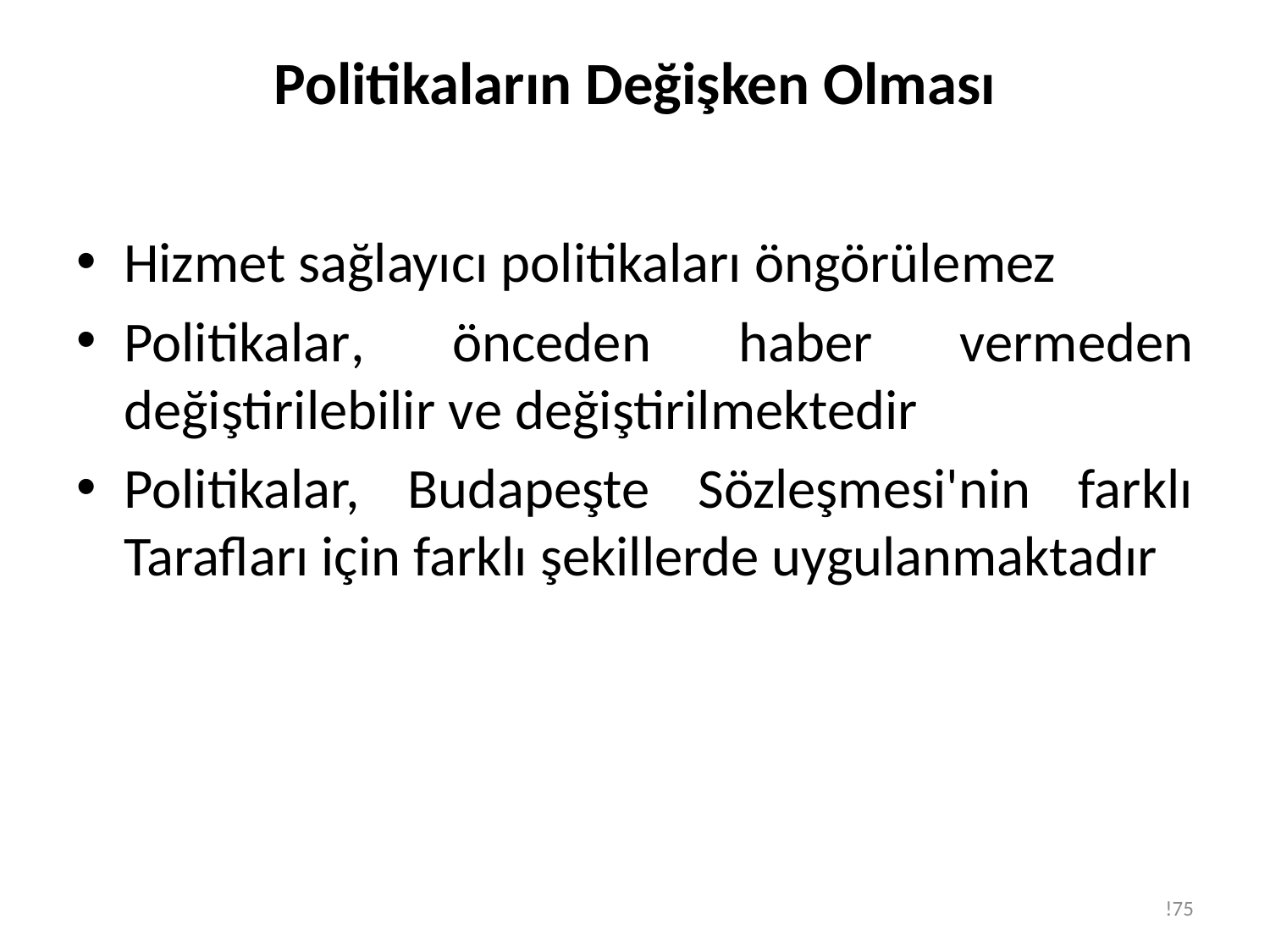

# Politikaların Değişken Olması
Hizmet sağlayıcı politikaları öngörülemez
Politikalar, önceden haber vermeden değiştirilebilir ve değiştirilmektedir
Politikalar, Budapeşte Sözleşmesi'nin farklı Tarafları için farklı şekillerde uygulanmaktadır

!75